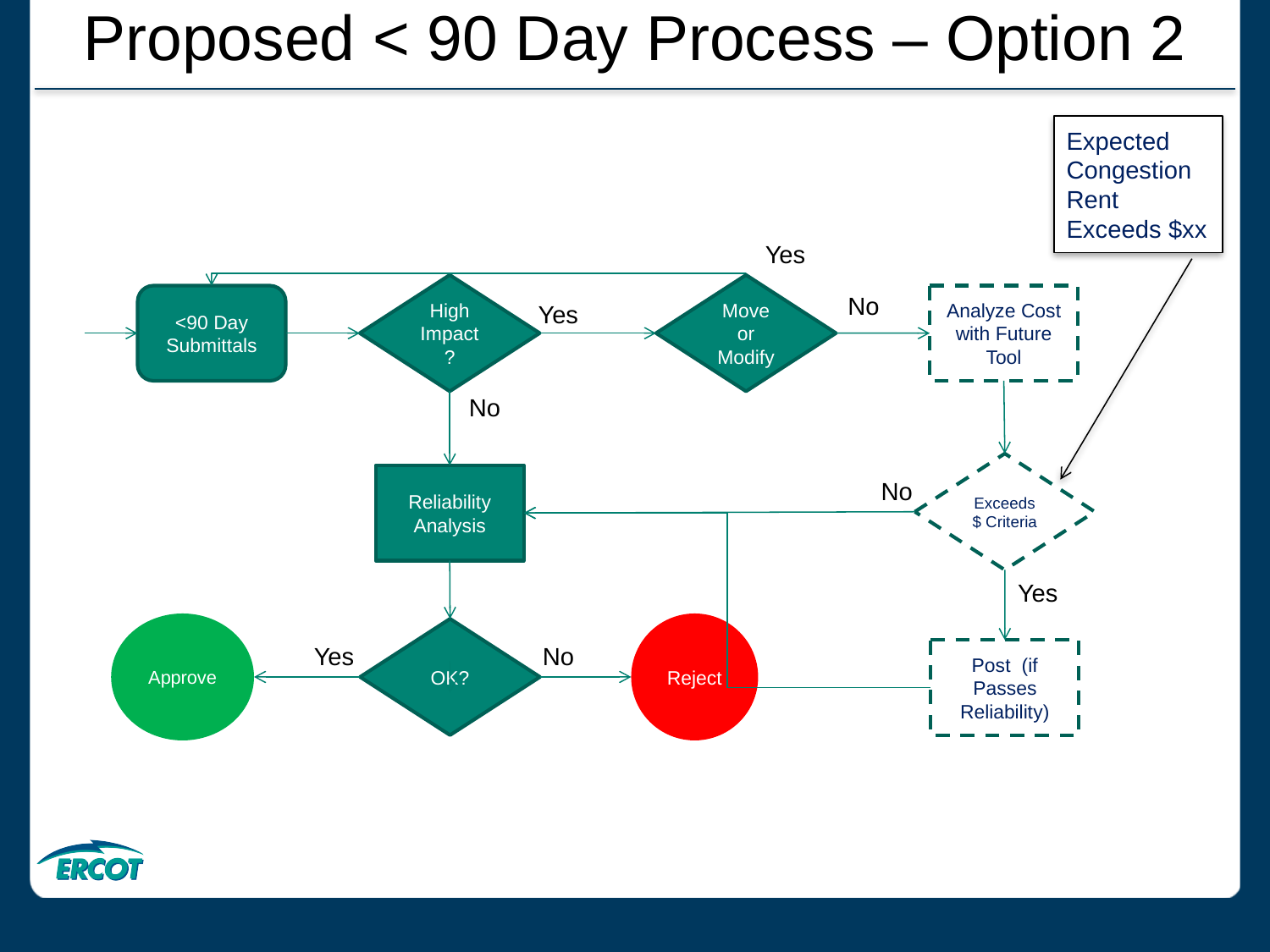

# Proposed < 90 Day Process – Option 2
Expected Congestion Rent Exceeds $xx
Yes
High Impact?
Move or Modify
No
<90 Day Submittals
Analyze Cost with Future Tool
Yes
No
Exceeds $ Criteria
Reliability Analysis
No
Yes
Approve
Reject
OK?
No
Yes
Post  (if Passes Reliability)